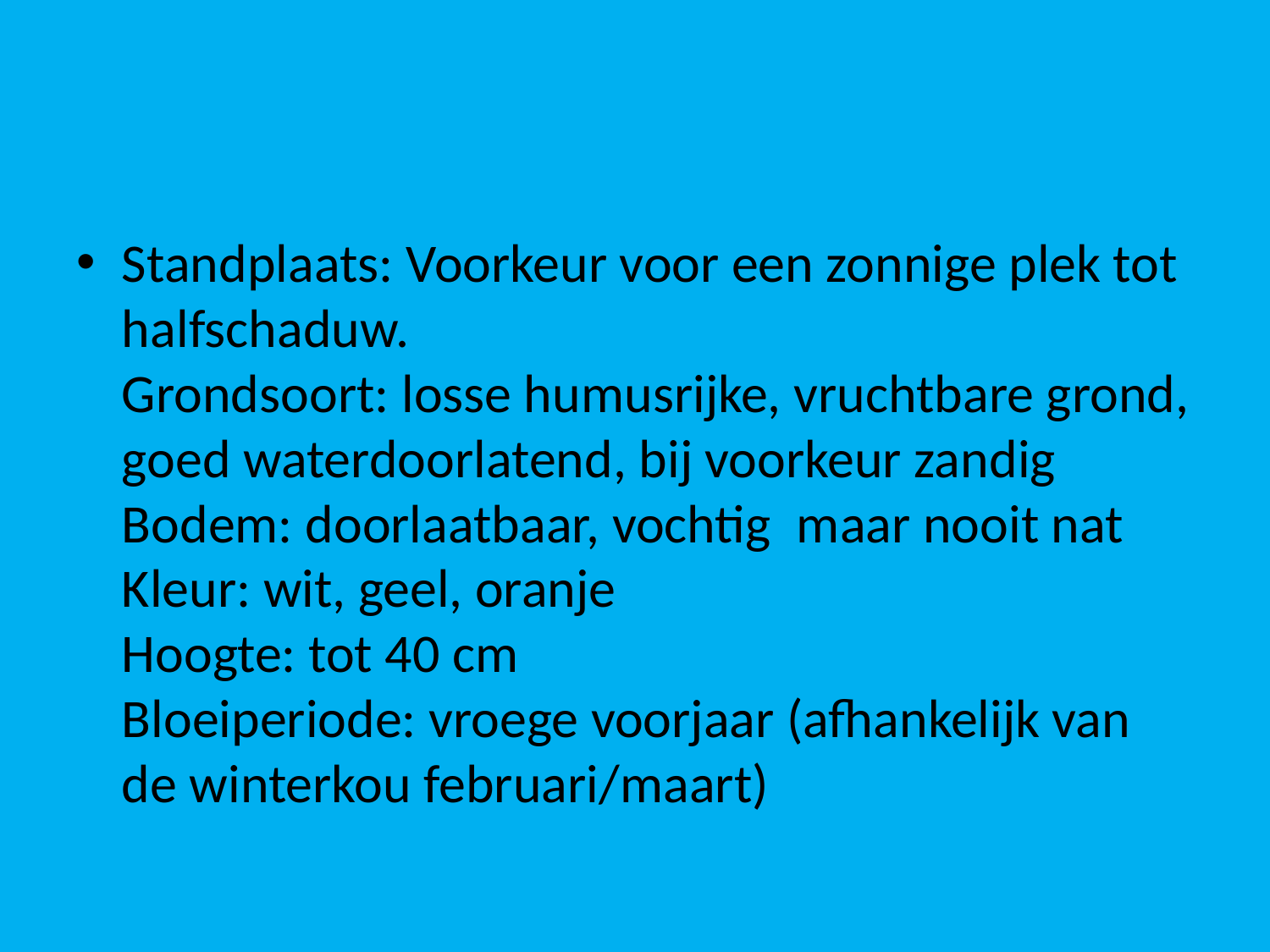

#
Standplaats: Voorkeur voor een zonnige plek tot halfschaduw.
Grondsoort: losse humusrijke, vruchtbare grond, goed waterdoorlatend, bij voorkeur zandig
Bodem: doorlaatbaar, vochtig  maar nooit nat
Kleur: wit, geel, oranje
Hoogte: tot 40 cm
Bloeiperiode: vroege voorjaar (afhankelijk van de winterkou februari/maart)